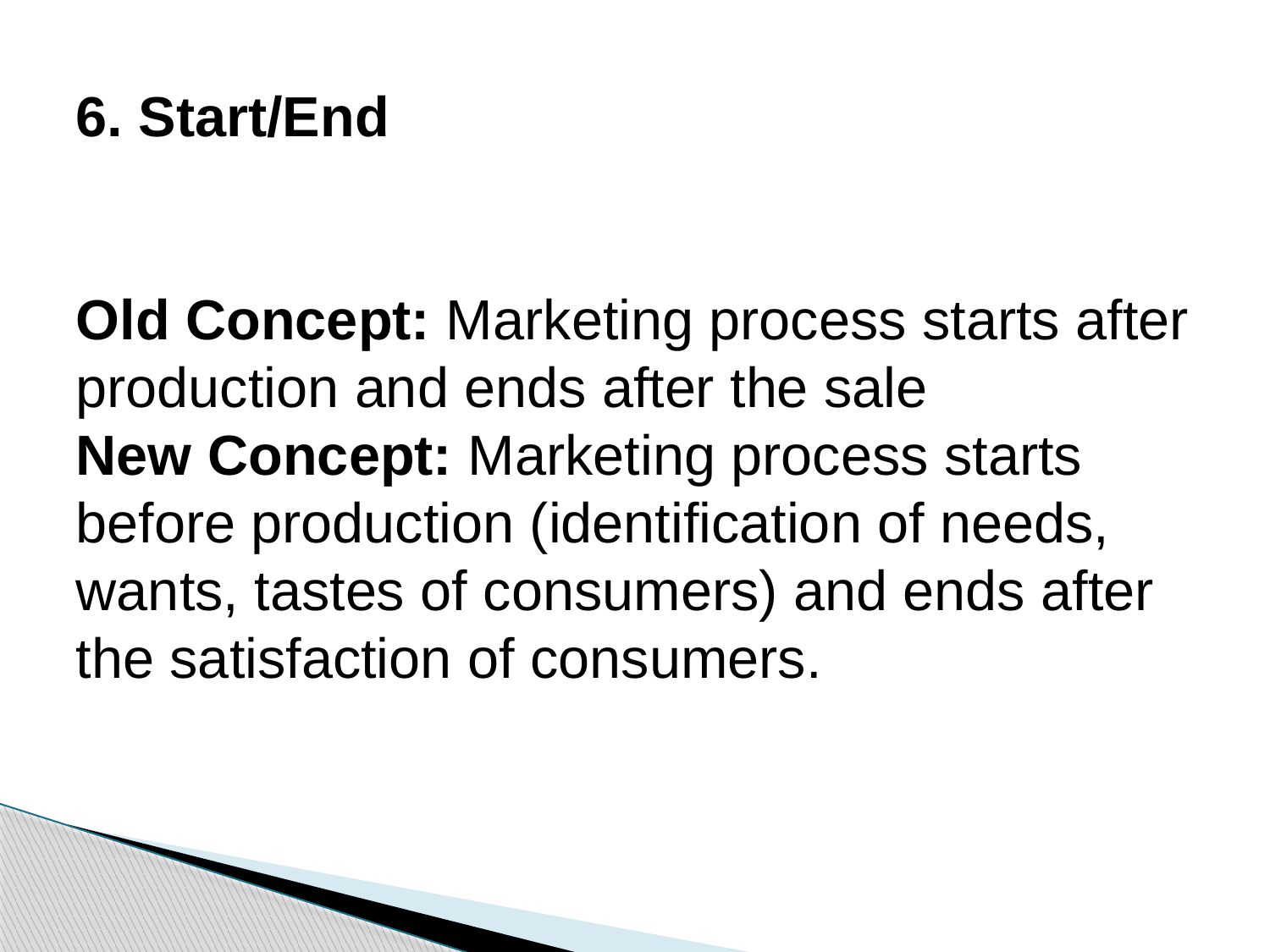

6. Start/End

Old Concept: Marketing process starts after production and ends after the sale
New Concept: Marketing process starts before production (identification of needs, wants, tastes of consumers) and ends after the satisfaction of consumers.